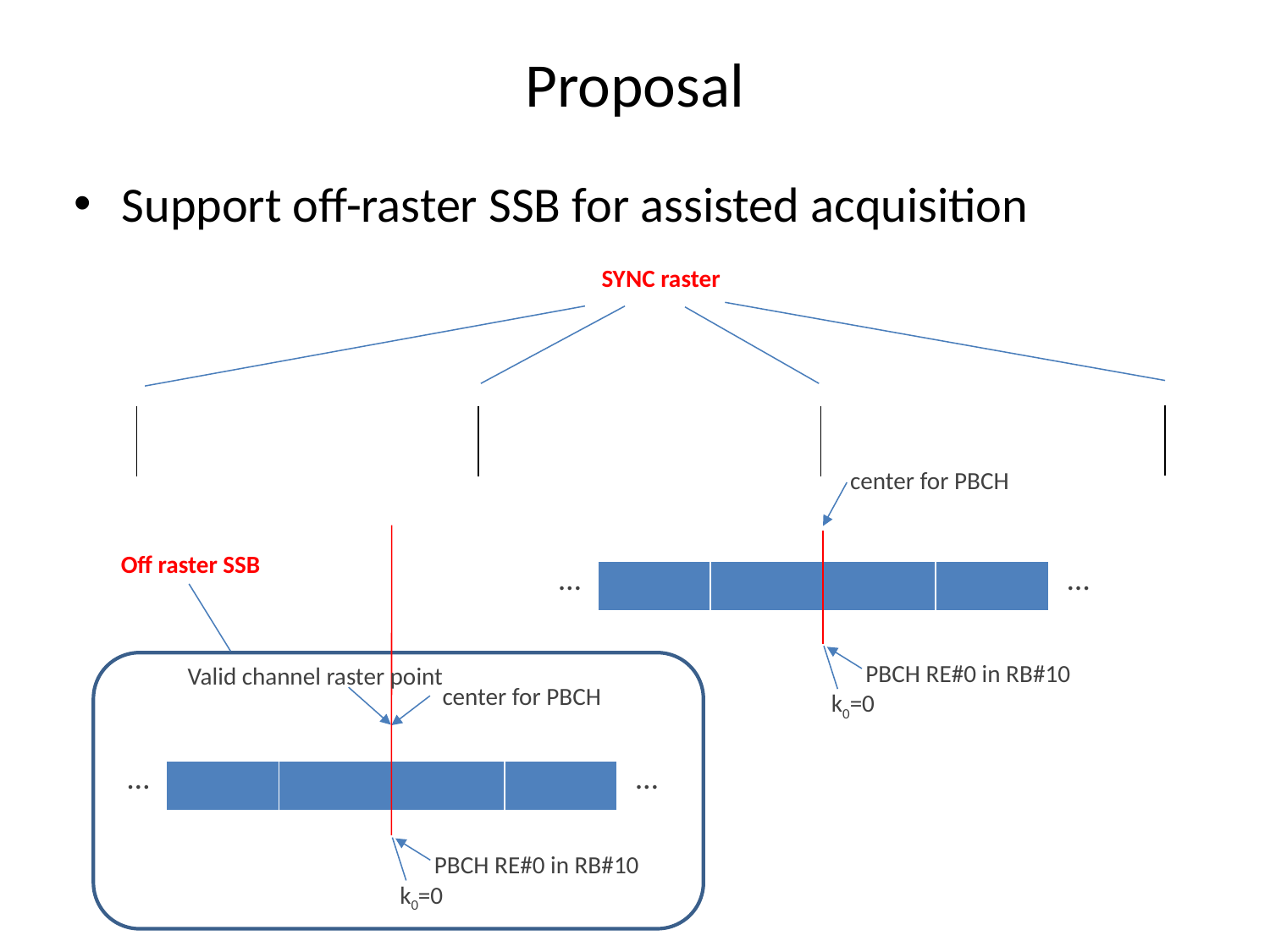

# Proposal
Support off-raster SSB for assisted acquisition
SYNC raster
center for PBCH
Off raster SSB
…
…
|  |  |  |  |
| --- | --- | --- | --- |
PBCH RE#0 in RB#10

Valid channel raster point
center for PBCH
k0=0
…
…
|  |  |  |  |
| --- | --- | --- | --- |
PBCH RE#0 in RB#10
k0=0